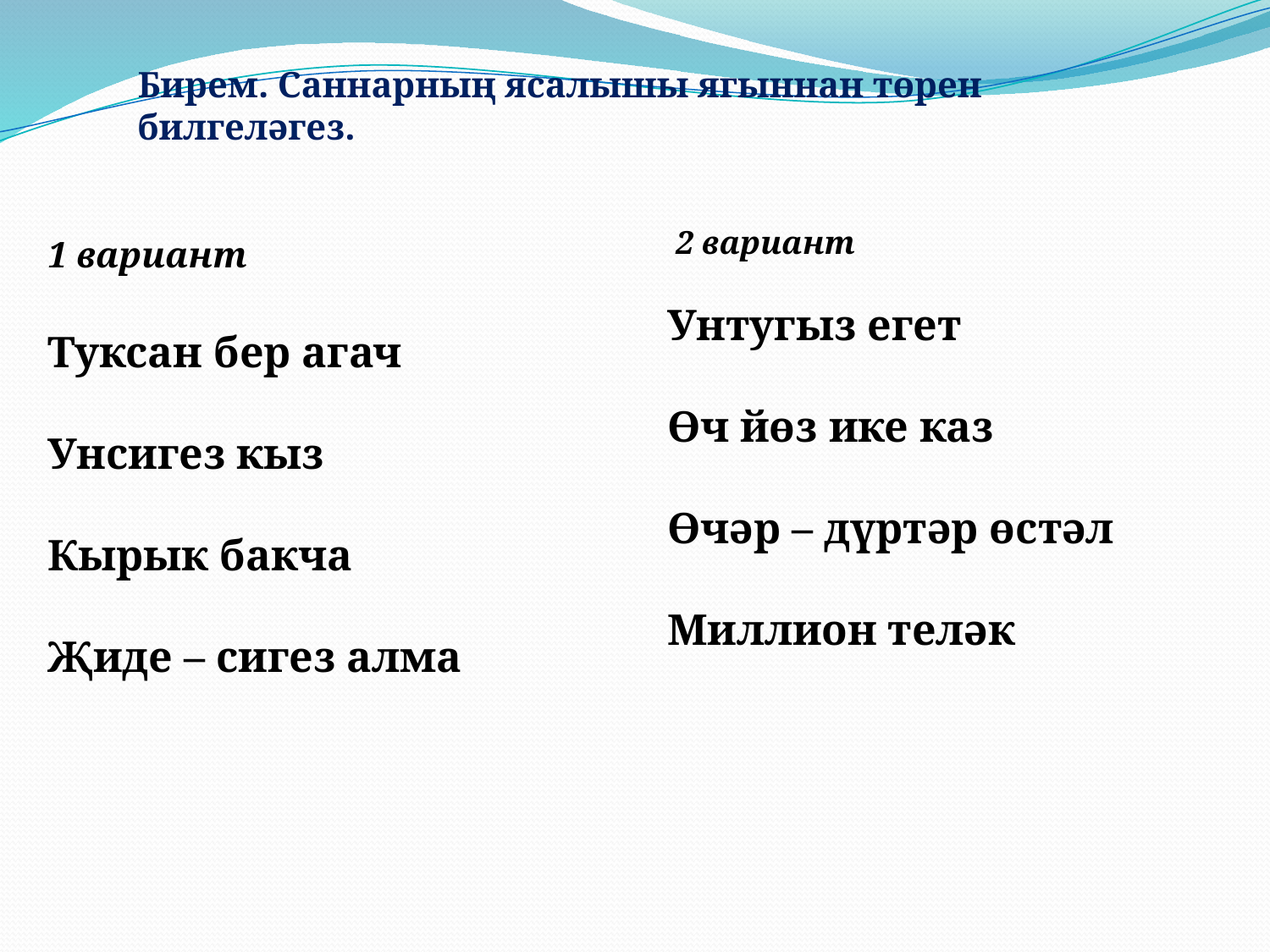

Бирем. Саннарның ясалышы ягыннан төрен билгеләгез.
 2 вариант

Унтугыз егет

Өч йөз ике каз

Өчәр – дүртәр өстәл

Миллион теләк

1 вариант

Туксан бер агач

Унсигез кыз

Кырык бакча

Җиде – сигез алма